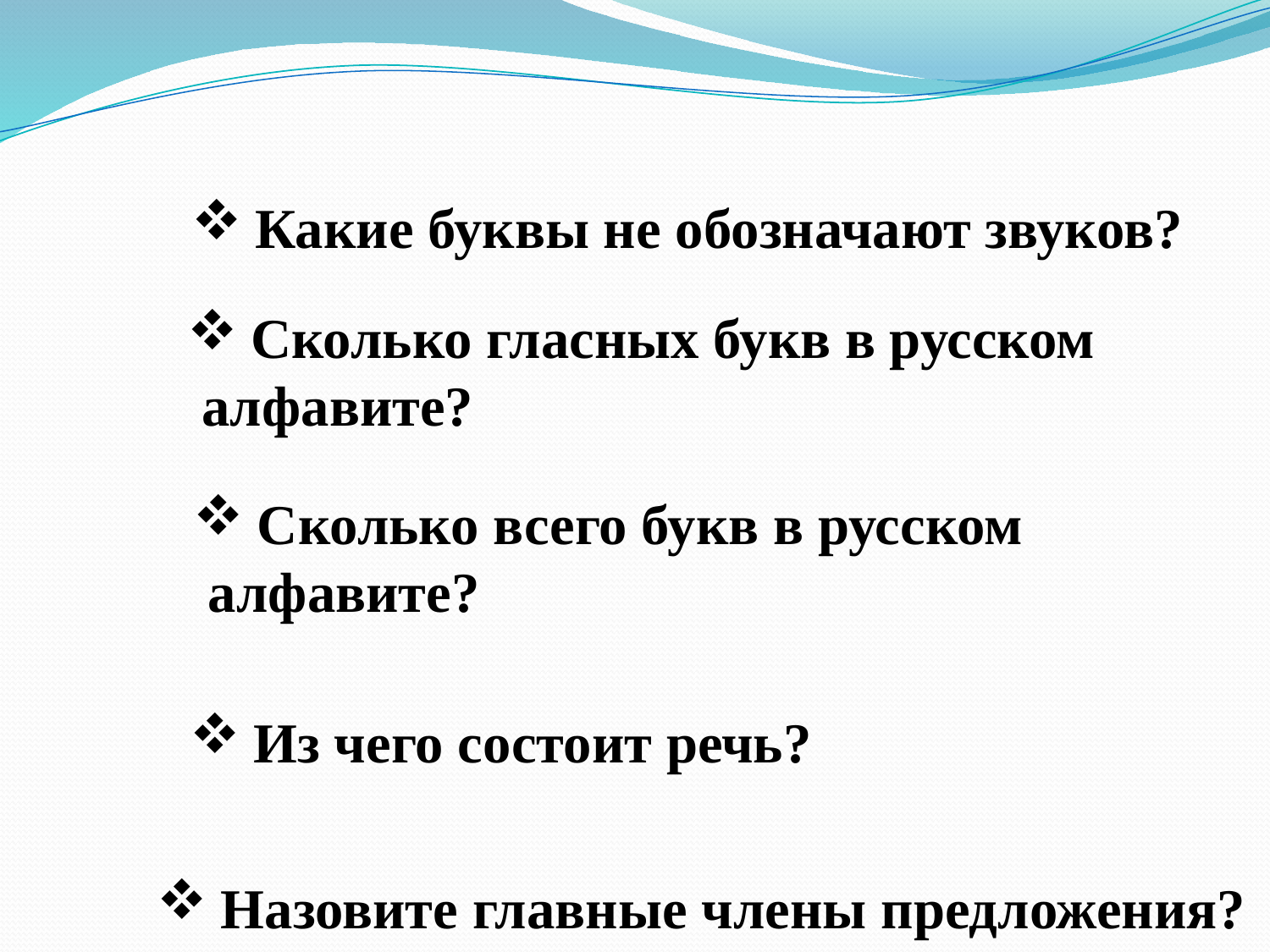

Какие буквы не обозначают звуков?
Сколько гласных букв в русском
 алфавите?
Сколько всего букв в русском
 алфавите?
Из чего состоит речь?
Назовите главные члены предложения?